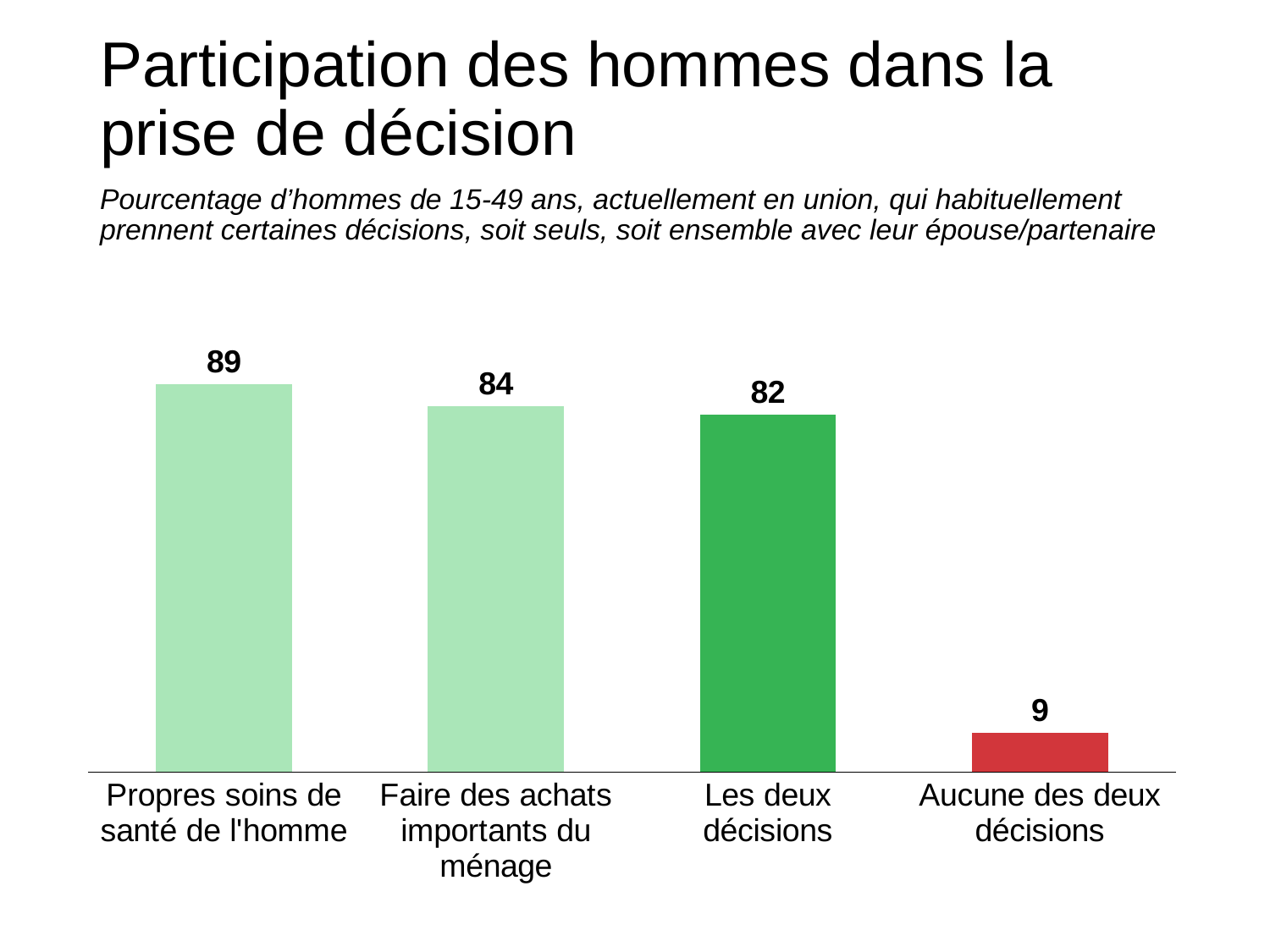

# Participation des hommes dans la prise de décision
Pourcentage d’hommes de 15-49 ans, actuellement en union, qui habituellement prennent certaines décisions, soit seuls, soit ensemble avec leur épouse/partenaire

### Chart

| Category | Propres soins de santé de l'homme |
|---|---|
| Propres soins de santé de l'homme | 89.0 |
| Faire des achats importants du ménage | 84.0 |
| Les deux décisions | 82.0 |
| Aucune des deux décisions | 9.0 |